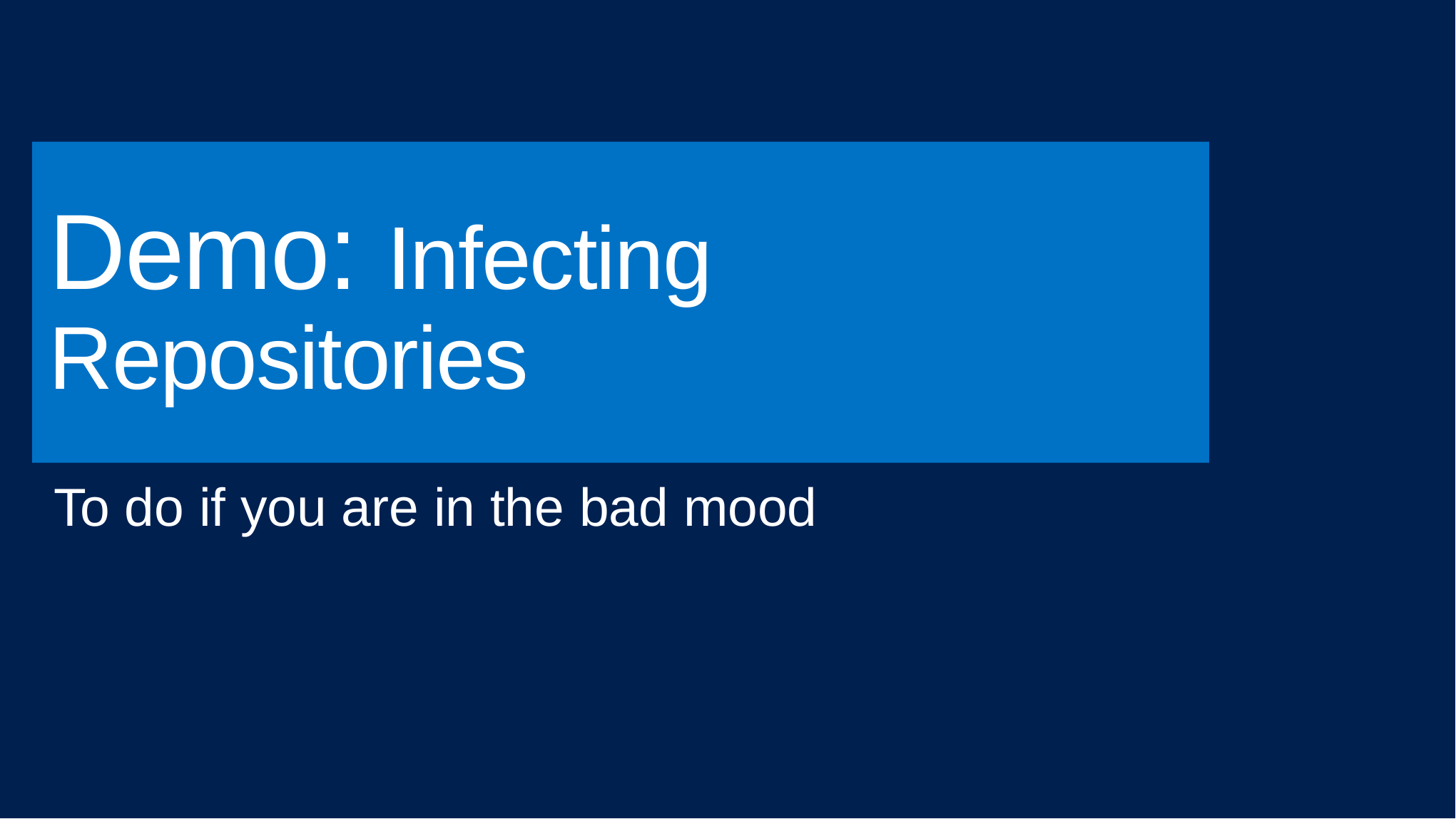

# Demo: Infecting Repositories
To do if you are in the bad mood